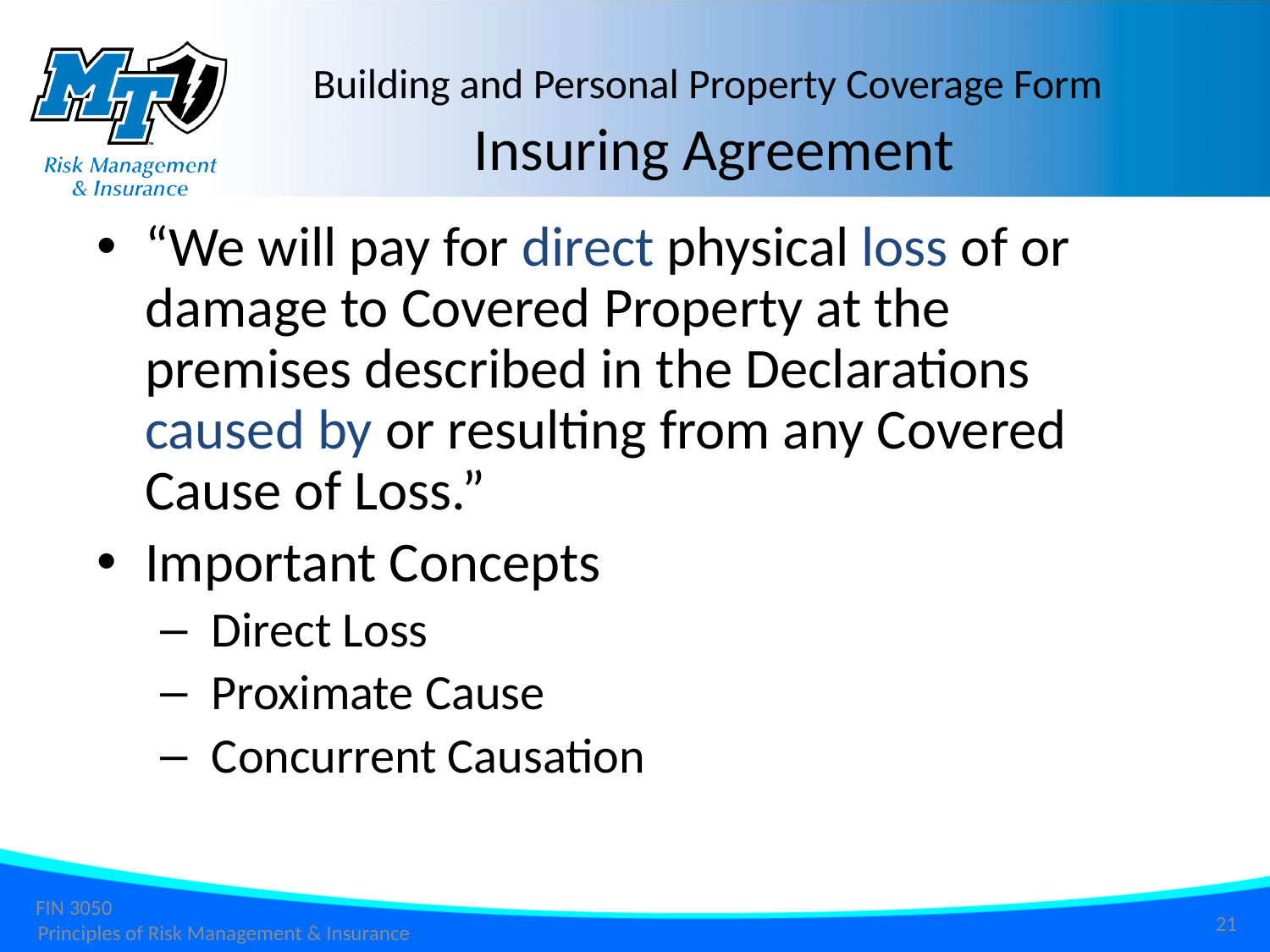

Building and Personal Property Coverage Form
Insuring Agreement
“We will pay for direct physical loss of or damage to Covered Property at the premises described in the Declarations caused by or resulting from any Covered Cause of Loss.”
Important Concepts
 Direct Loss
 Proximate Cause
 Concurrent Causation

21